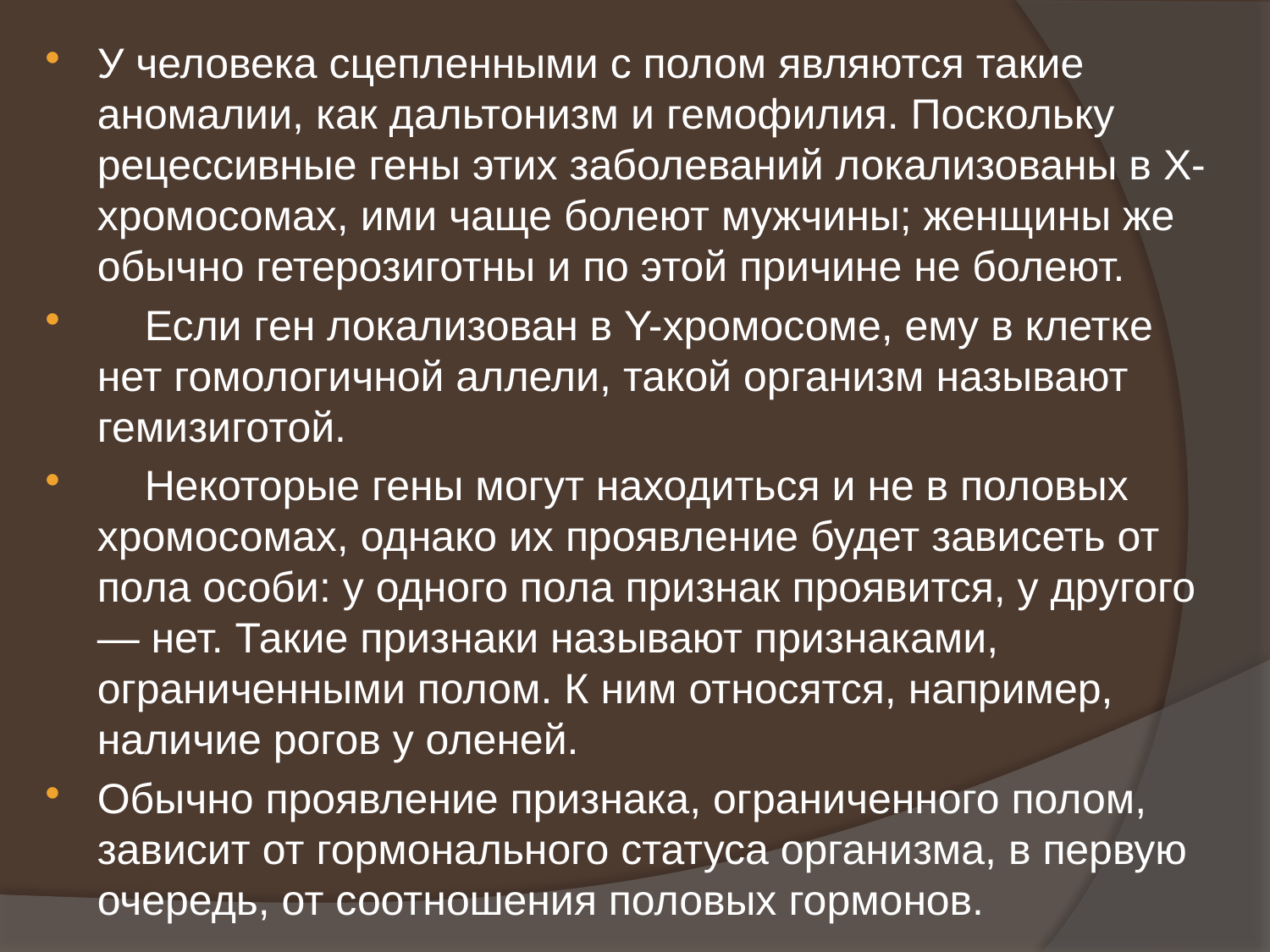

У человека сцепленными с полом являются такие аномалии, как дальтонизм и гемофилия. Поскольку рецессивные гены этих заболеваний локализованы в Х-хромосомах, ими чаще болеют мужчины; женщины же обычно гетерозиготны и по этой причине не болеют.
    Если ген локализован в Y-хромосоме, ему в клетке нет гомологичной аллели, такой организм называют гемизиготой.
    Некоторые гены могут находиться и не в половых хромосомах, однако их проявление будет зависеть от пола особи: у одного пола признак проявится, у другого — нет. Такие признаки называют признаками, ограниченными полом. К ним относятся, например, наличие рогов у оленей.
Обычно проявление признака, ограниченного полом, зависит от гормонального статуса организма, в первую очередь, от соотношения половых гормонов.